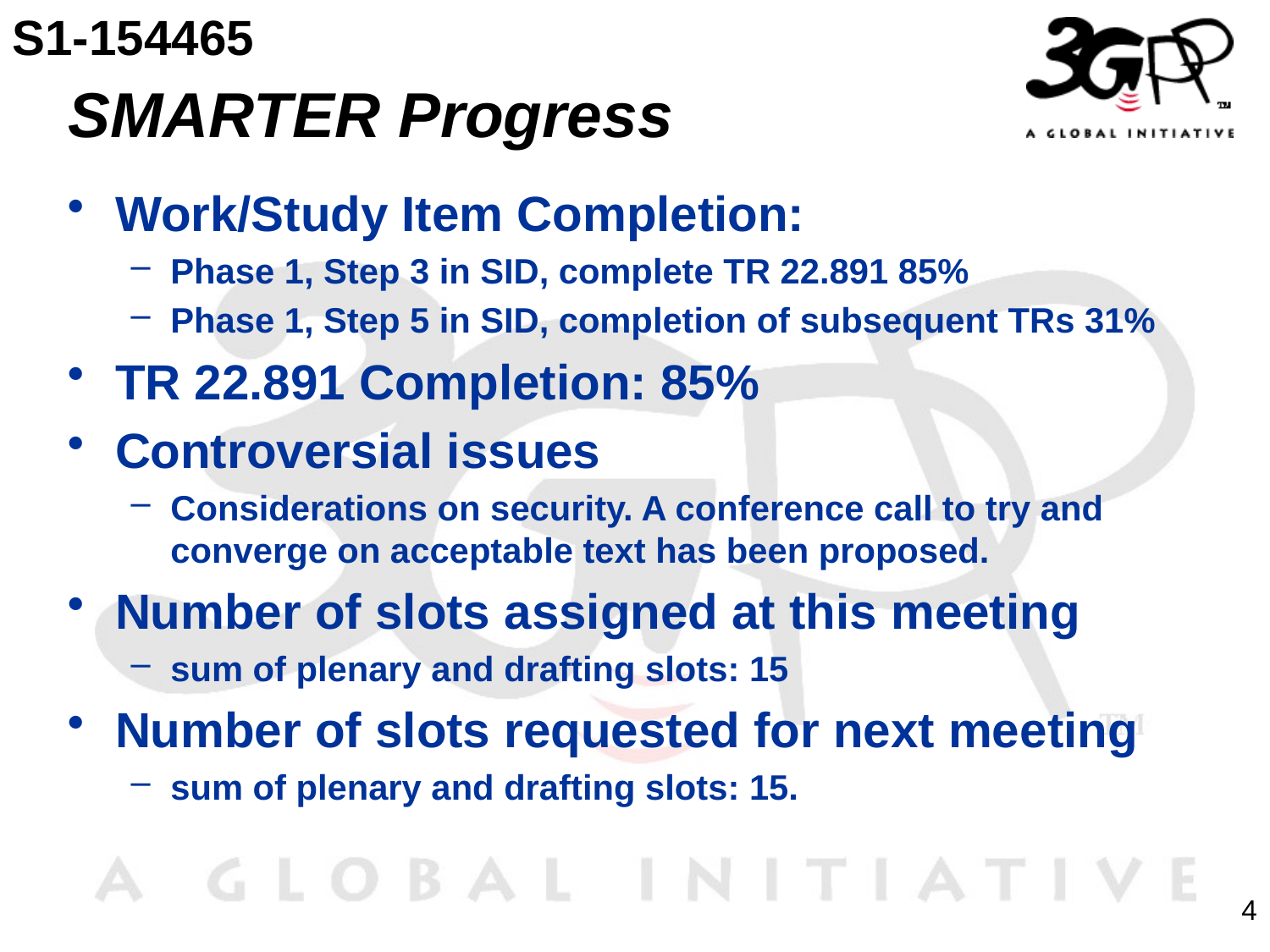

S1-154465
# SMARTER Progress
Work/Study Item Completion:
Phase 1, Step 3 in SID, complete TR 22.891 85%
Phase 1, Step 5 in SID, completion of subsequent TRs 31%
TR 22.891 Completion: 85%
Controversial issues
Considerations on security. A conference call to try and converge on acceptable text has been proposed.
Number of slots assigned at this meeting
sum of plenary and drafting slots: 15
Number of slots requested for next meeting
sum of plenary and drafting slots: 15.
4